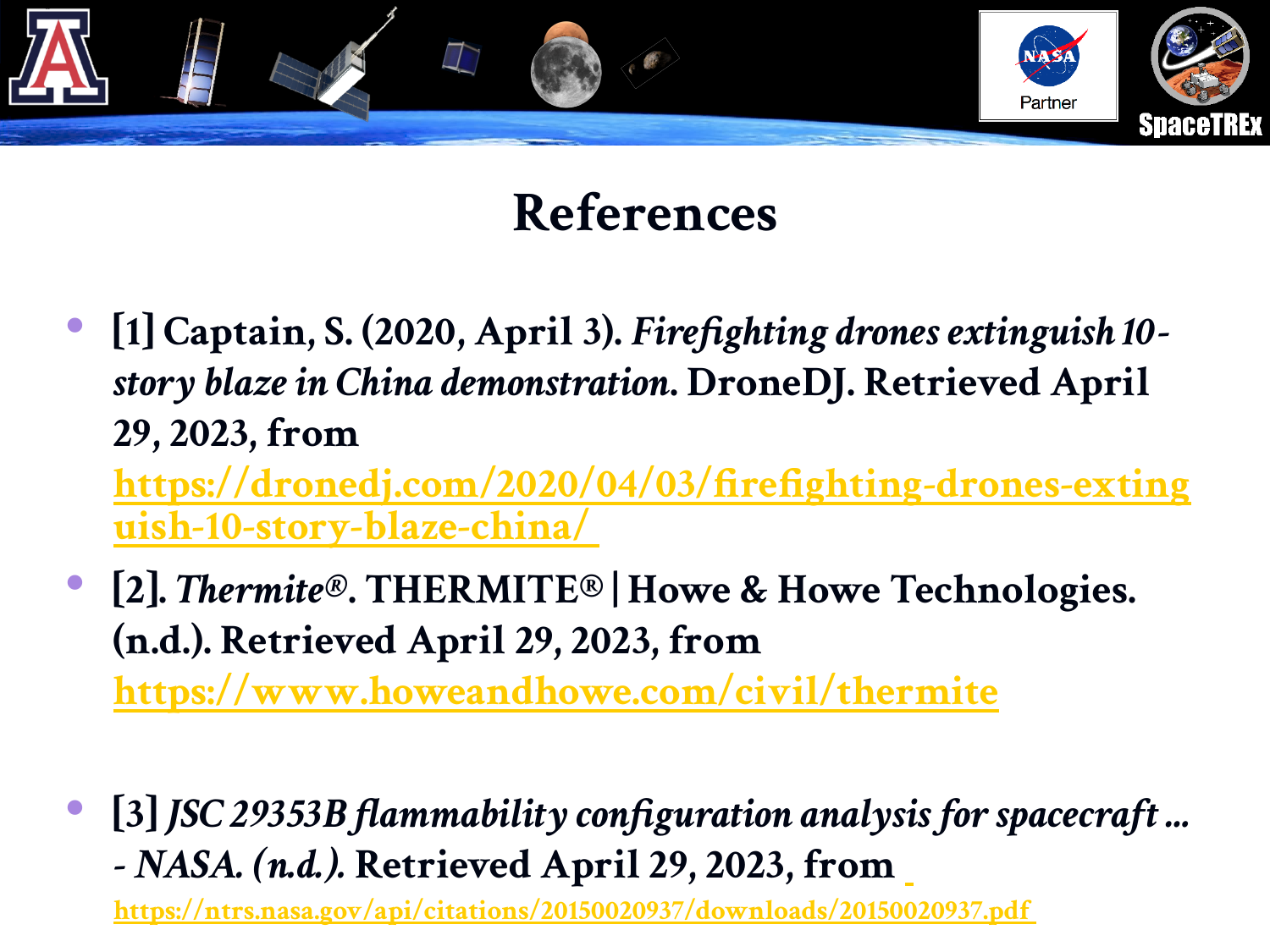

# References

[1] Captain, S. (2020, April 3). Firefighting drones extinguish 10-story blaze in China demonstration. DroneDJ. Retrieved April 29, 2023, from https://dronedj.com/2020/04/03/firefighting-drones-extinguish-10-story-blaze-china/
[2]. Thermite®. THERMITE® | Howe & Howe Technologies. (n.d.). Retrieved April 29, 2023, from https://www.howeandhowe.com/civil/thermite

[3] JSC 29353B flammability configuration analysis for spacecraft ... - NASA. (n.d.). Retrieved April 29, 2023, from  https://ntrs.nasa.gov/api/citations/20150020937/downloads/20150020937.pdf